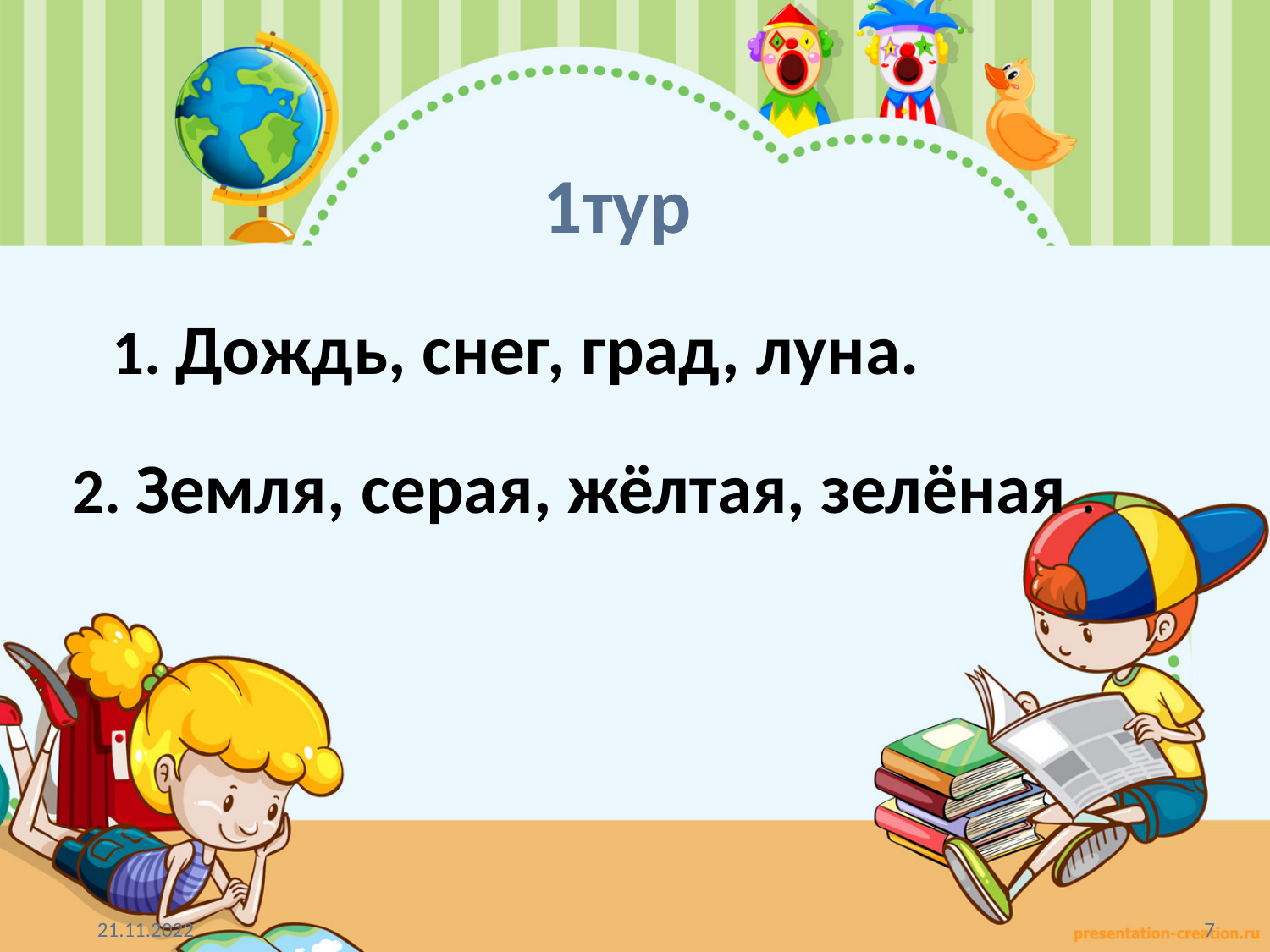

1тур

1. Дождь, снег, град, луна.
2. Земля, серая, жёлтая, зелёная .